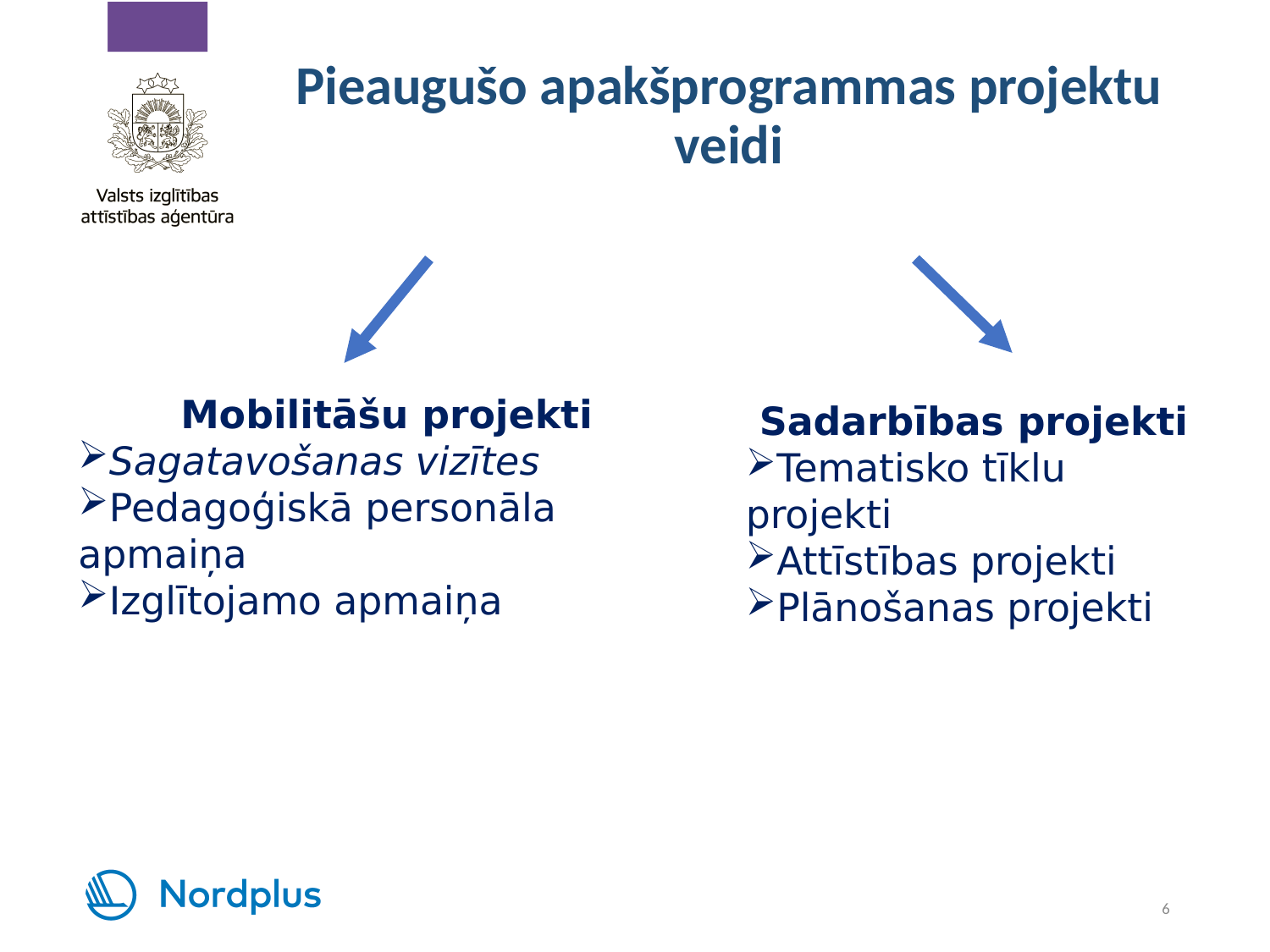

Pieaugušo apakšprogrammas projektu veidi
Mobilitāšu projekti
Sagatavošanas vizītes
Pedagoģiskā personāla apmaiņa
Izglītojamo apmaiņa

Sadarbības projekti
Tematisko tīklu projekti
Attīstības projekti
Plānošanas projekti
6